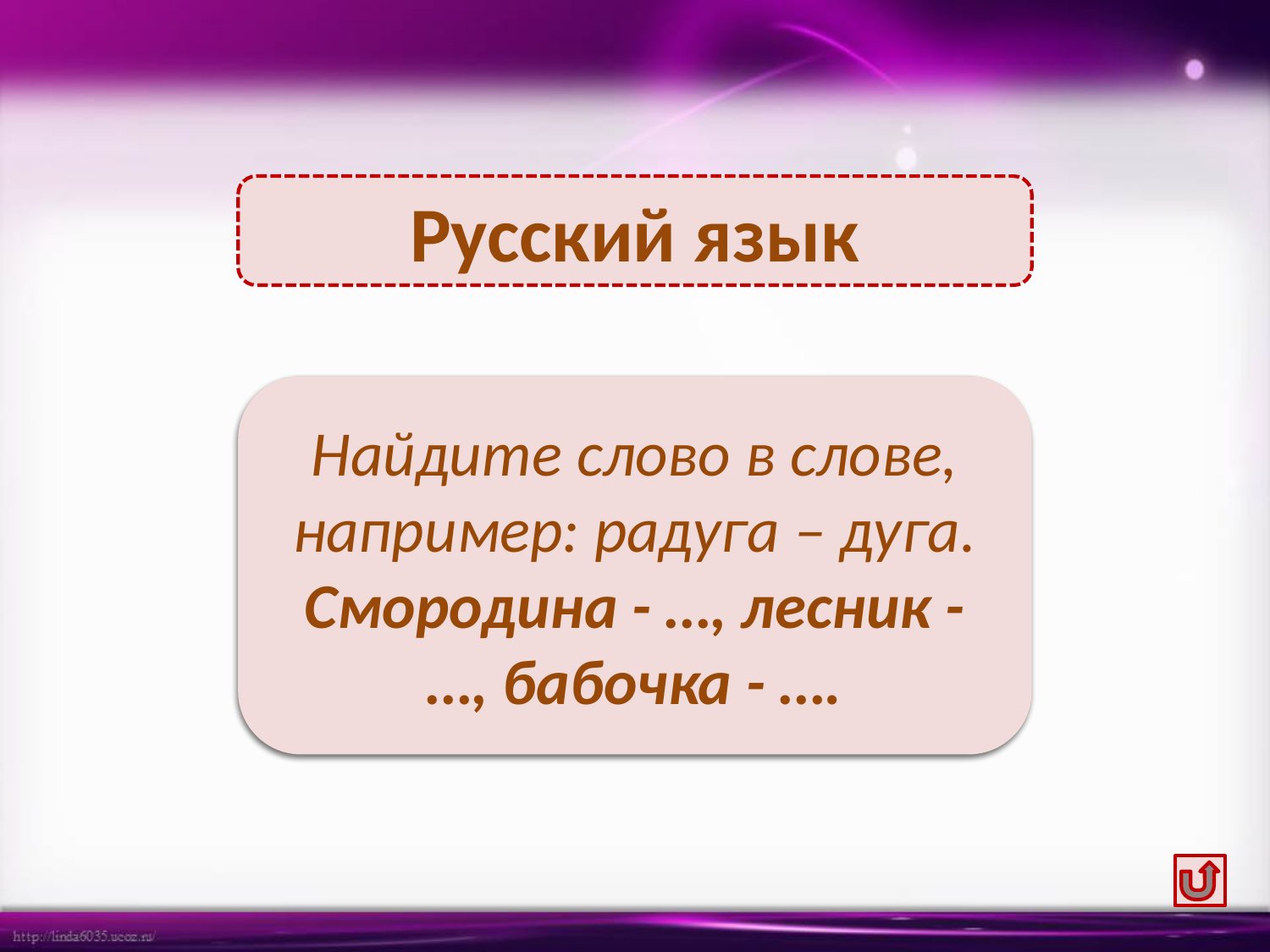

Русский язык
Родина, лес, бочка
Найдите слово в слове, например: радуга – дуга.
Смородина - …, лесник - …, бабочка - ….